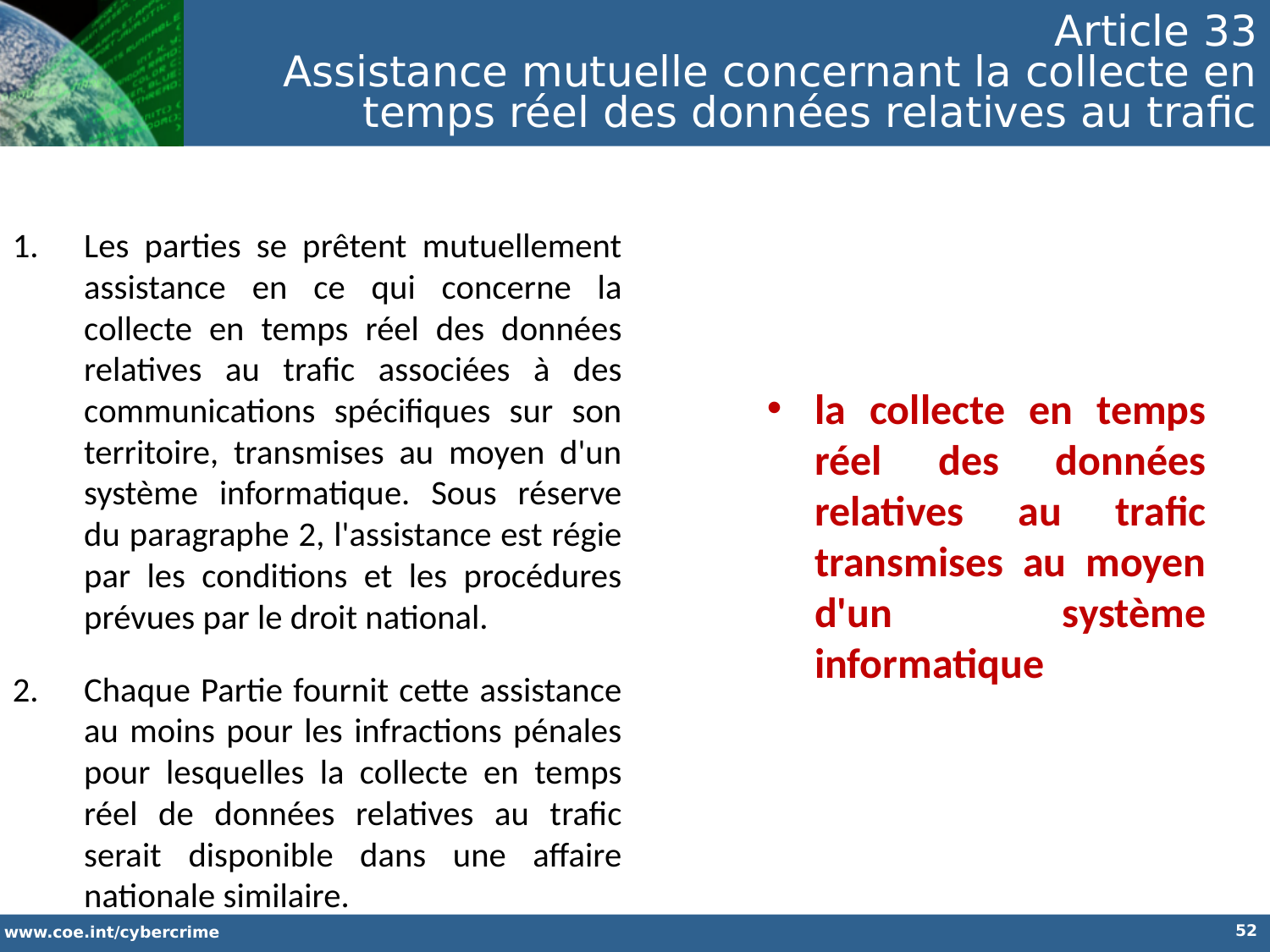

Article 33
Assistance mutuelle concernant la collecte en temps réel des données relatives au trafic
Les parties se prêtent mutuellement assistance en ce qui concerne la collecte en temps réel des données relatives au trafic associées à des communications spécifiques sur son territoire, transmises au moyen d'un système informatique. Sous réserve du paragraphe 2, l'assistance est régie par les conditions et les procédures prévues par le droit national.
Chaque Partie fournit cette assistance au moins pour les infractions pénales pour lesquelles la collecte en temps réel de données relatives au trafic serait disponible dans une affaire nationale similaire.
la collecte en temps réel des données relatives au trafic transmises au moyen d'un système informatique
52